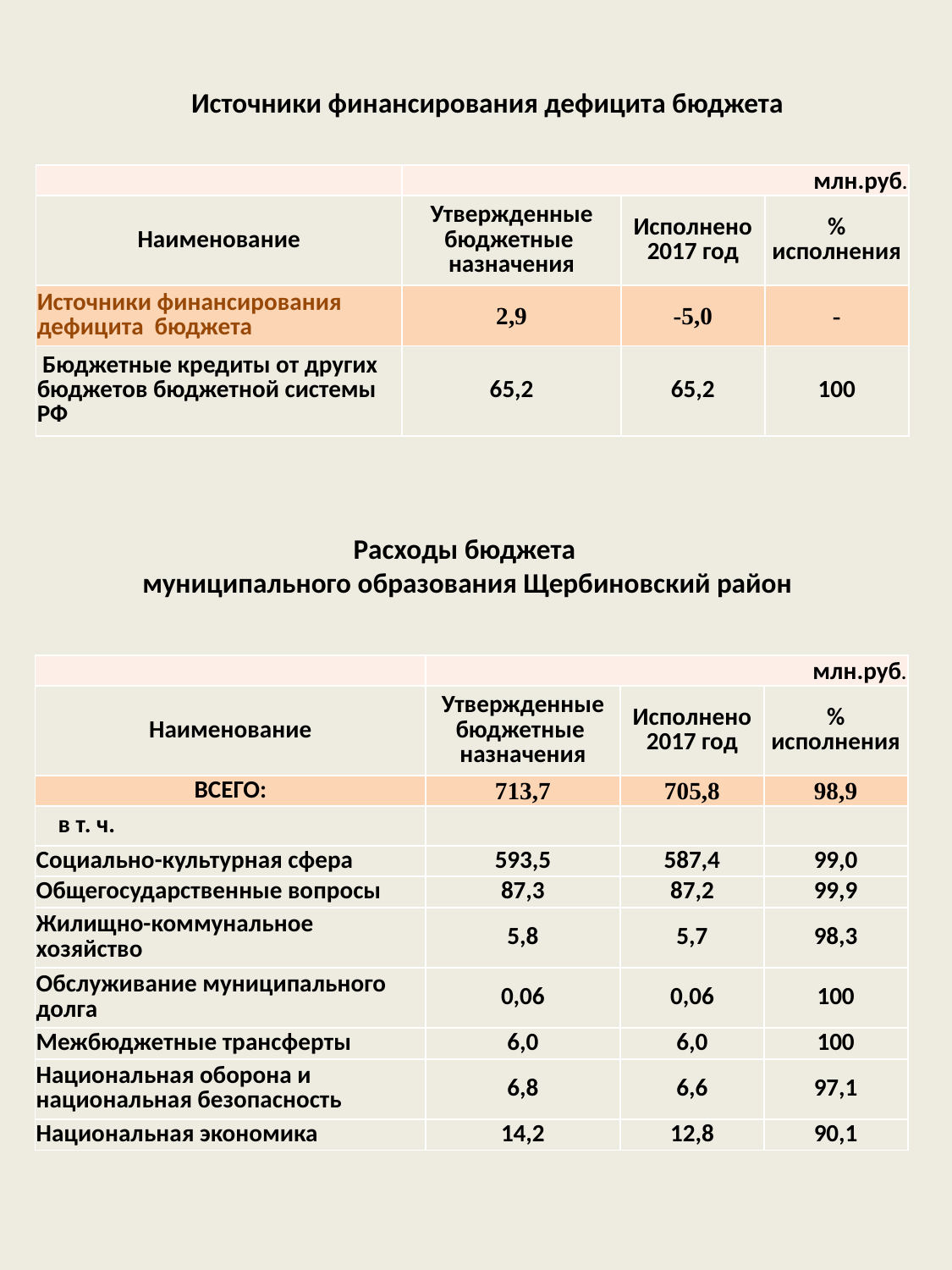

Источники финансирования дефицита бюджета
|  | млн.руб. |  |  |
| --- | --- | --- | --- |
| Наименование | Утвержденные бюджетные назначения | Исполнено 2017 год | % исполнения |
| Источники финансирования дефицита бюджета | 2,9 | -5,0 | - |
| Бюджетные кредиты от других бюджетов бюджетной системы РФ | 65,2 | 65,2 | 100 |
Расходы бюджета
муниципального образования Щербиновский район
|  | млн.руб. |  |  |
| --- | --- | --- | --- |
| Наименование | Утвержденные бюджетные назначения | Исполнено 2017 год | % исполнения |
| ВСЕГО: | 713,7 | 705,8 | 98,9 |
| в т. ч. |  |  |  |
| Социально-культурная сфера | 593,5 | 587,4 | 99,0 |
| Общегосударственные вопросы | 87,3 | 87,2 | 99,9 |
| Жилищно-коммунальное хозяйство | 5,8 | 5,7 | 98,3 |
| Обслуживание муниципального долга | 0,06 | 0,06 | 100 |
| Межбюджетные трансферты | 6,0 | 6,0 | 100 |
| Национальная оборона и национальная безопасность | 6,8 | 6,6 | 97,1 |
| Национальная экономика | 14,2 | 12,8 | 90,1 |